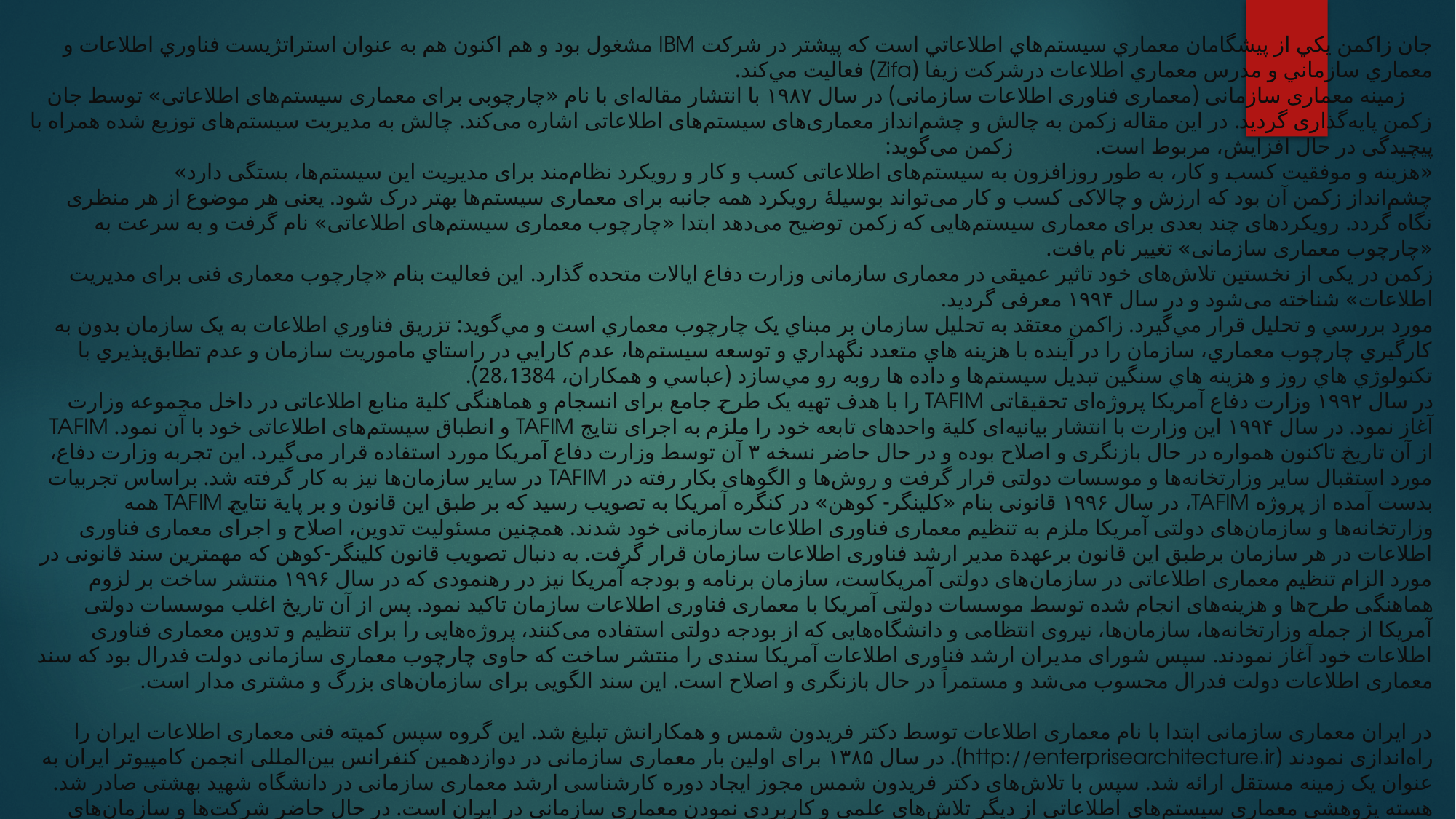

# جان زاکمن يکي از پيشگامان معماري سيستم‌هاي اطلاعاتي است که پيشتر در شرکت IBM مشغول بود و هم اکنون هم به عنوان استراتژيست فناوري اطلاعات و معماري سازماني و مدرس معماري اطلاعات درشرکت زيفا (Zifa) فعاليت مي‌کند. زمینه معماری سازمانی (معماری فناوری اطلاعات سازمانی) در سال ۱۹۸۷ با انتشار مقاله‌ای با نام «چارچوبی برای معماری سیستم‌های اطلاعاتی» توسط جان زکمن پایه‌گذاری گردید. در این مقاله زکمن به چالش و چشم‌انداز معماری‌های سیستم‌های اطلاعاتی اشاره می‌کند. چالش به مدیریت سیستم‌های توزیع شده همراه با پیچیدگی در حال افزایش، مربوط است.               زکمن می‌گوید: «هزینه و موفقیت کسب و کار، به طور روزافزون به سیستم‌های اطلاعاتی کسب و کار و رویکرد نظام‌مند برای مدیریت این سیستم‌ها، بستگی دارد» چشم‌انداز زکمن آن بود که ارزش و چالاکی کسب و کار می‌تواند بوسیلهٔ رویکرد همه جانبه برای معماری سیستم‌ها بهتر درک شود. یعنی هر موضوع از هر منظری نگاه گردد. رویکردهای چند بعدی برای معماری سیستم‌هایی که زکمن توضیح می‌دهد ابتدا «چارچوب معماری سیستم‌های اطلاعاتی» نام گرفت و به سرعت به «چارچوب معماری سازمانی» تغییر نام یافت. زکمن در یکی از نخستین تلاش‌های خود تاثیر عمیقی در معماری سازمانی وزارت دفاع ایالات متحده گذارد. این فعالیت بنام «چارچوب معماری فنی برای مدیریت اطلاعات» شناخته می‌شود و در سال ۱۹۹۴ معرفی گردید. مورد بررسي و تحليل قرار مي‌گيرد. زاکمن معتقد به تحليل سازمان بر مبناي يک چارچوب معماري است و مي‌گويد: تزريق فناوري اطلاعات به يک سازمان بدون به کارگيري چارچوب معماري، سازمان را در آينده با هزينه هاي متعدد نگهداري و توسعه سيستم‌ها، عدم کارايي در راستاي ماموريت سازمان و عدم تطابق‌پذيري با تکنولوژي هاي روز و هزينه هاي سنگين تبديل سيستم‌ها و داده ها روبه رو مي‌سازد (عباسي و همکاران، 28،1384). در سال ۱۹۹۲ وزارت دفاع آمریکا پروژه‌ای تحقیقاتی TAFIM را با هدف تهیه یک طرح جامع برای انسجام و هماهنگی کلیة منابع اطلاعاتی در داخل مجموعه وزارت آغاز نمود. در سال ۱۹۹۴ این وزارت با انتشار بیانیه‌ای کلیة واحدهای تابعه خود را ملزم به اجرای نتایج TAFIM و انطباق سیستم‌های اطلاعاتی خود با آن نمود. TAFIM از آن تاریخ تاکنون همواره در حال بازنگری و اصلاح بوده و در حال حاضر نسخه ۳ آن توسط وزارت دفاع آمریکا مورد استفاده قرار می‌گیرد. این تجربه وزارت دفاع، مورد استقبال سایر وزارتخانه‌ها و موسسات دولتی قرار گرفت و روش‌ها و الگوهای بکار رفته در TAFIM در سایر سازمان‌ها نیز به کار گرفته شد. براساس تجربیات بدست آمده از پروژه TAFIM، در سال ۱۹۹۶ قانونی بنام «کلینگر- کوهن» در کنگره آمریکا به تصویب رسید که بر طبق این قانون و بر پایة نتایج TAFIM همه وزارتخانه‌ها و سازمان‌های دولتی آمریکا ملزم به تنظیم معماری فناوری اطلاعات سازمانی خود شدند. همچنین مسئولیت تدوین، اصلاح و اجرای معماری فناوری اطلاعات در هر سازمان برطبق این قانون برعهدة مدیر ارشد فناوری اطلاعات سازمان قرار گرفت. به دنبال تصویب قانون کلینگر-کوهن که مهمترین سند قانونی در مورد الزام تنظیم معماری اطلاعاتی در سازمان‌های دولتی آمریکاست، سازمان برنامه و بودجه آمریکا نیز در رهنمودی که در سال ۱۹۹۶ منتشر ساخت بر لزوم هماهنگی طرح‌ها و هزینه‌های انجام شده توسط موسسات دولتی آمریکا با معماری فناوری اطلاعات سازمان تاکید نمود. پس از آن تاریخ اغلب موسسات دولتی آمریکا از جمله وزارتخانه‌ها، سازمان‌ها، نیروی انتظامی و دانشگاه‌هایی که از بودجه دولتی استفاده می‌کنند، پروژه‌هایی را برای تنظیم و تدوین معماری فناوری اطلاعات خود آغاز نمودند. سپس شورای مدیران ارشد فناوری اطلاعات آمریکا سندی را منتشر ساخت که حاوی چارچوب معماری سازمانی دولت فدرال بود که سند معماری اطلاعات دولت فدرال محسوب می‌شد و مستمراً در حال بازنگری و اصلاح است. این سند الگویی برای سازمان‌های بزرگ و مشتری مدار است. در ایران معماری سازمانی ابتدا با نام معماری اطلاعات توسط دکتر فریدون شمس و همکارانش تبلیغ شد. این گروه سپس کمیته فنی معماری اطلاعات ایران را راه‌اندازی نمودند (http://enterprisearchitecture.ir). در سال ۱۳۸۵ برای اولین بار معماری سازمانی در دوازدهمین کنفرانس بین‌المللی انجمن کامپیوتر ایران به عنوان یک زمینه مستقل ارائه شد. سپس با تلاش‌های دکتر فریدون شمس مجوز ایجاد دوره کارشناسی ارشد معماری سازمانی در دانشگاه شهید بهشتی صادر شد. هسته پژوهشی معماری سیستم‌های اطلاعاتی از دیگر تلاش‌های علمی و کاربردی نمودن معماری سازمانی در ایران است. در حال حاضر شرکت‌ها و سازمان‌های بسیاری برای توسعه فناوری اطلاعات خود به این رویکرد روی آورده‌اند. زاکمن با ارائه يک روش و الگوي جامع در زمينه معماري اطلاعات آن را تبديل به يک چارچوب معماري اطلاعات کرد، که در اين چارچوب يک سازمان از زواياي مختلف و در تمامي سطوح